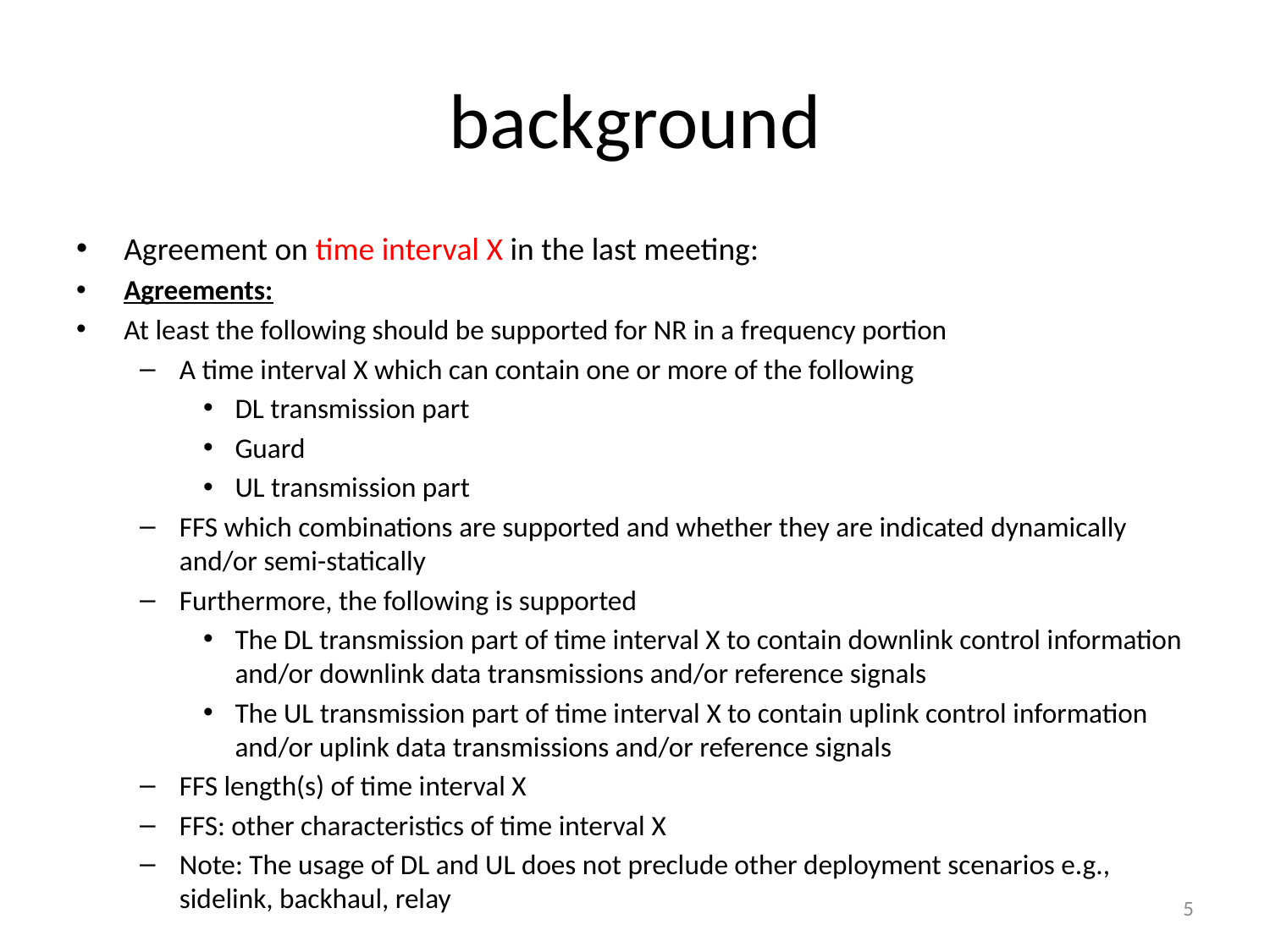

# background
Agreement on time interval X in the last meeting:
Agreements:
At least the following should be supported for NR in a frequency portion
A time interval X which can contain one or more of the following
DL transmission part
Guard
UL transmission part
FFS which combinations are supported and whether they are indicated dynamically and/or semi-statically
Furthermore, the following is supported
The DL transmission part of time interval X to contain downlink control information and/or downlink data transmissions and/or reference signals
The UL transmission part of time interval X to contain uplink control information and/or uplink data transmissions and/or reference signals
FFS length(s) of time interval X
FFS: other characteristics of time interval X
Note: The usage of DL and UL does not preclude other deployment scenarios e.g., sidelink, backhaul, relay

5